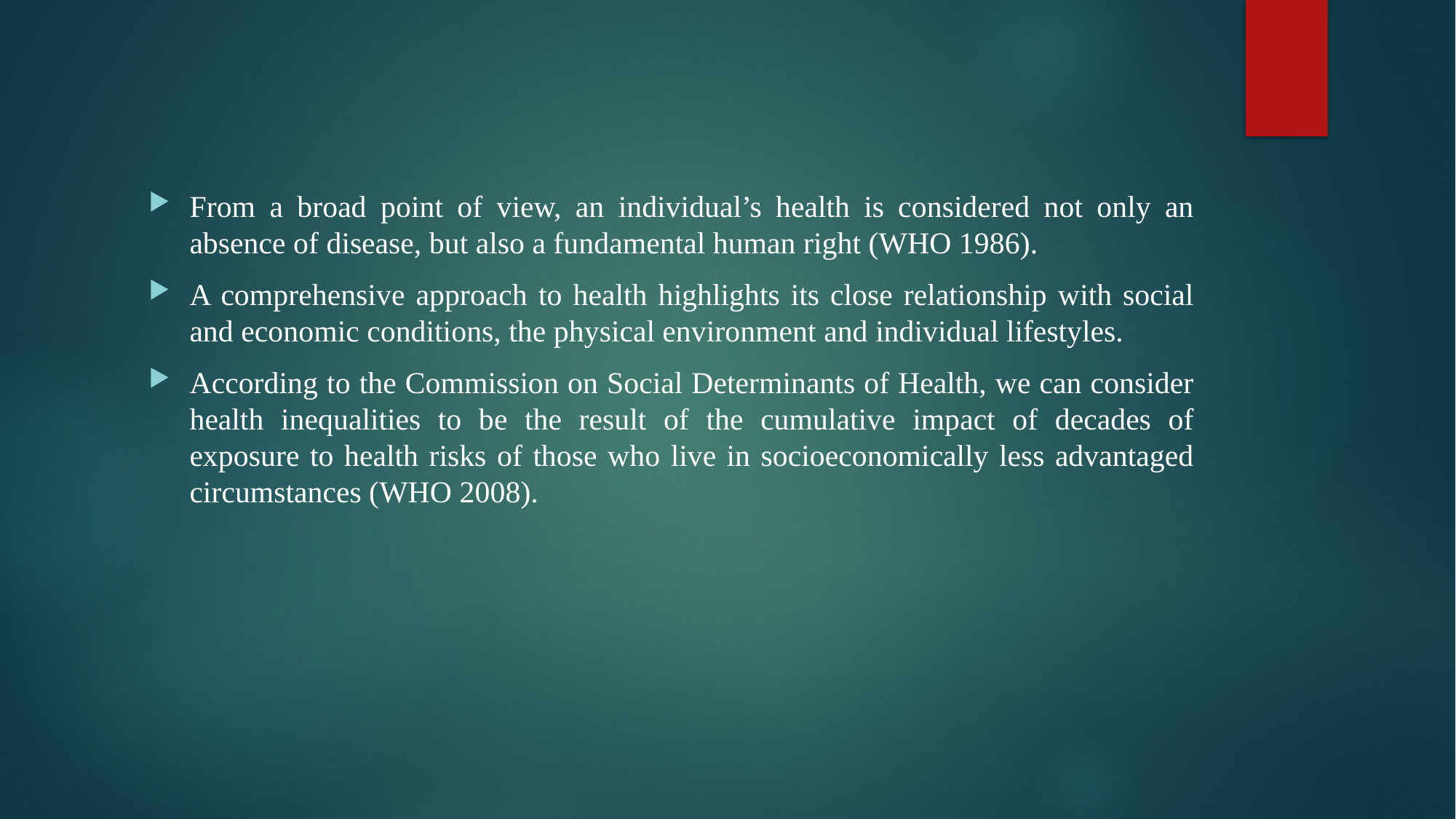

From a broad point of view, an individual’s health is considered not only an absence of disease, but also a fundamental human right (WHO 1986).
A comprehensive approach to health highlights its close relationship with social and economic conditions, the physical environment and individual lifestyles.
According to the Commission on Social Determinants of Health, we can consider health inequalities to be the result of the cumulative impact of decades of exposure to health risks of those who live in socioeconomically less advantaged circumstances (WHO 2008).